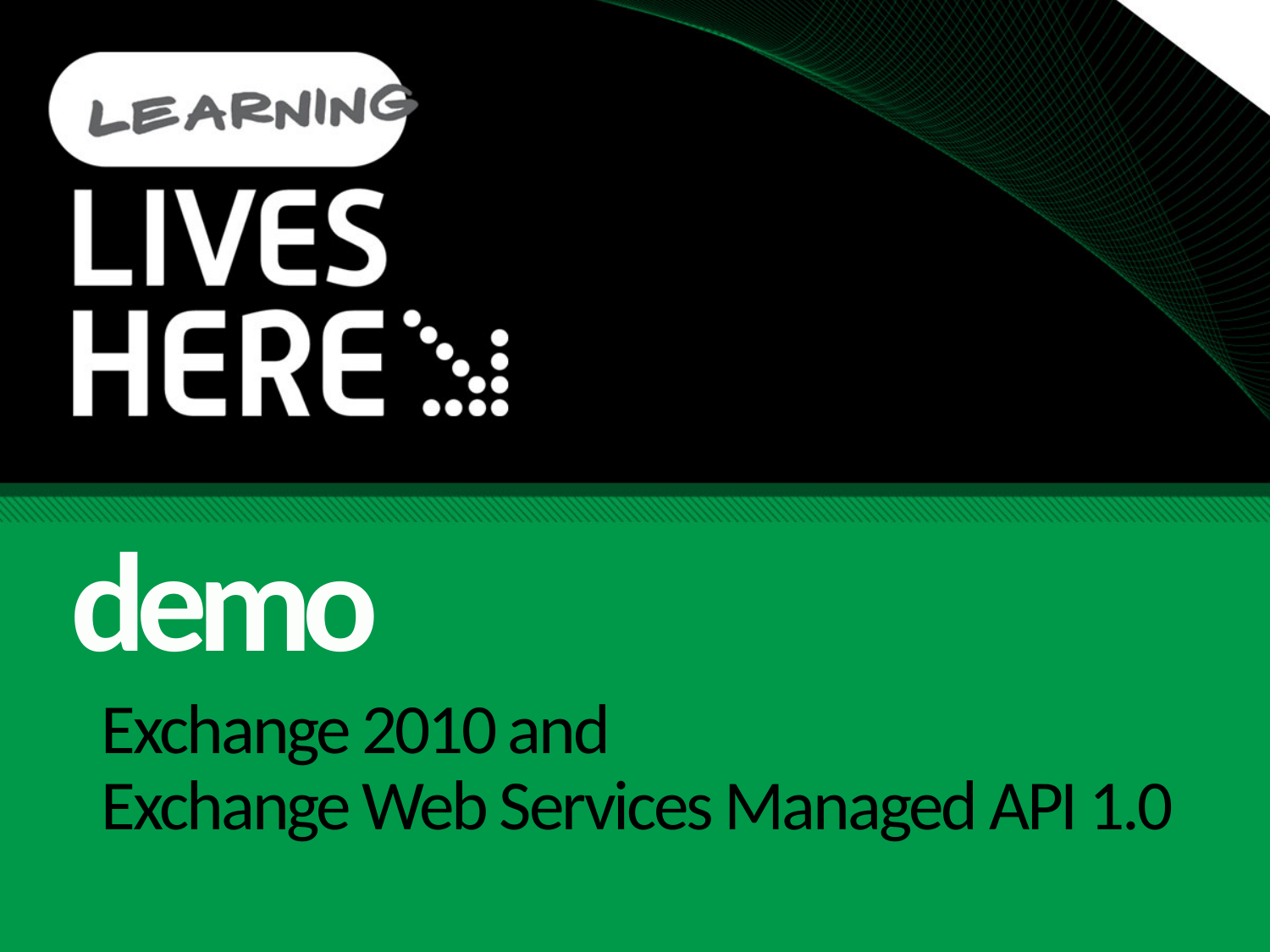

demo
# Exchange 2010 and Exchange Web Services Managed API 1.0